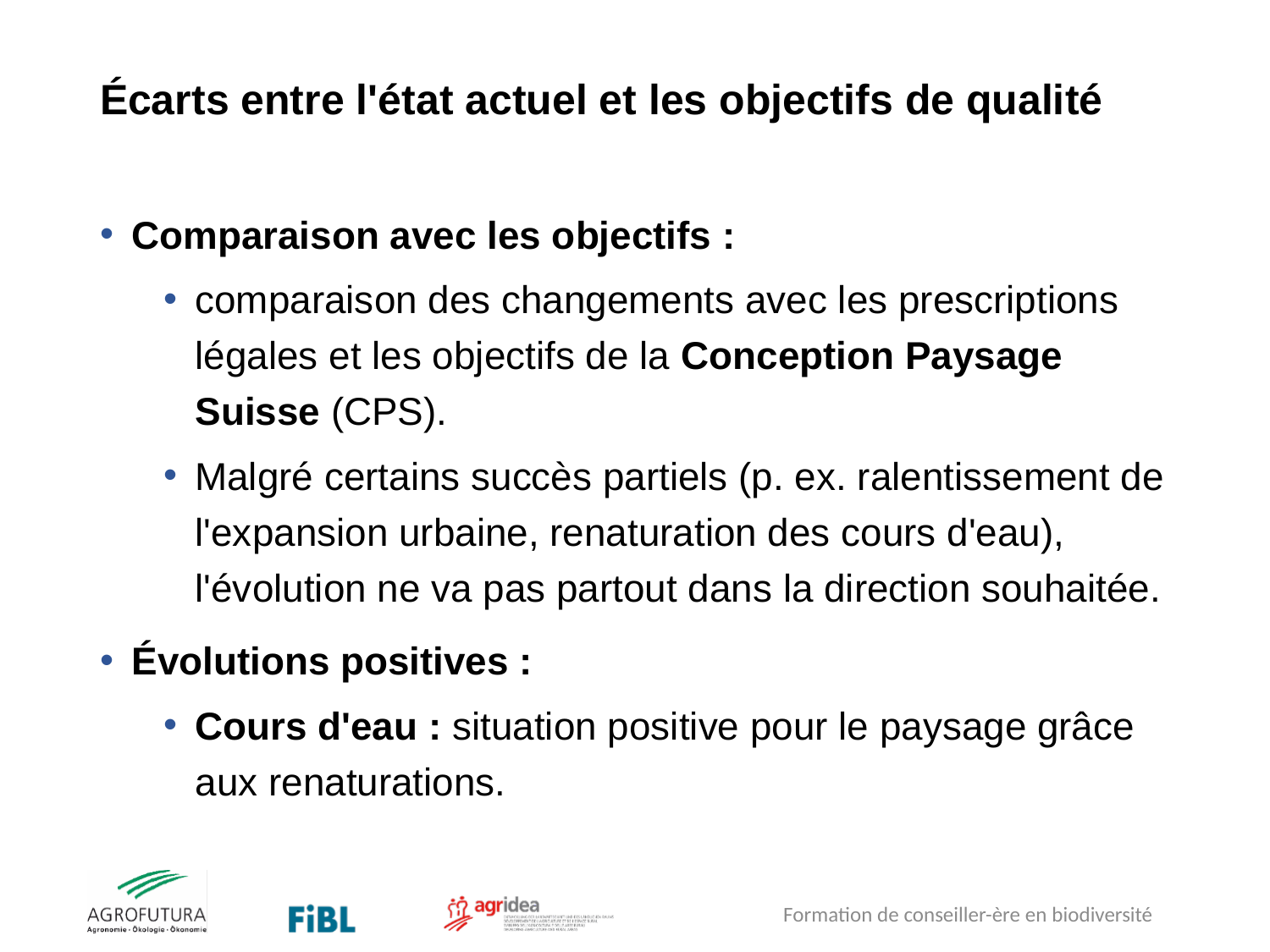

# Écarts entre l'état actuel et les objectifs de qualité
Comparaison avec les objectifs :
comparaison des changements avec les prescriptions légales et les objectifs de la Conception Paysage Suisse (CPS).
Malgré certains succès partiels (p. ex. ralentissement de l'expansion urbaine, renaturation des cours d'eau), l'évolution ne va pas partout dans la direction souhaitée.
Évolutions positives :
Cours d'eau : situation positive pour le paysage grâce aux renaturations.

Formation de conseiller-ère en biodiversité